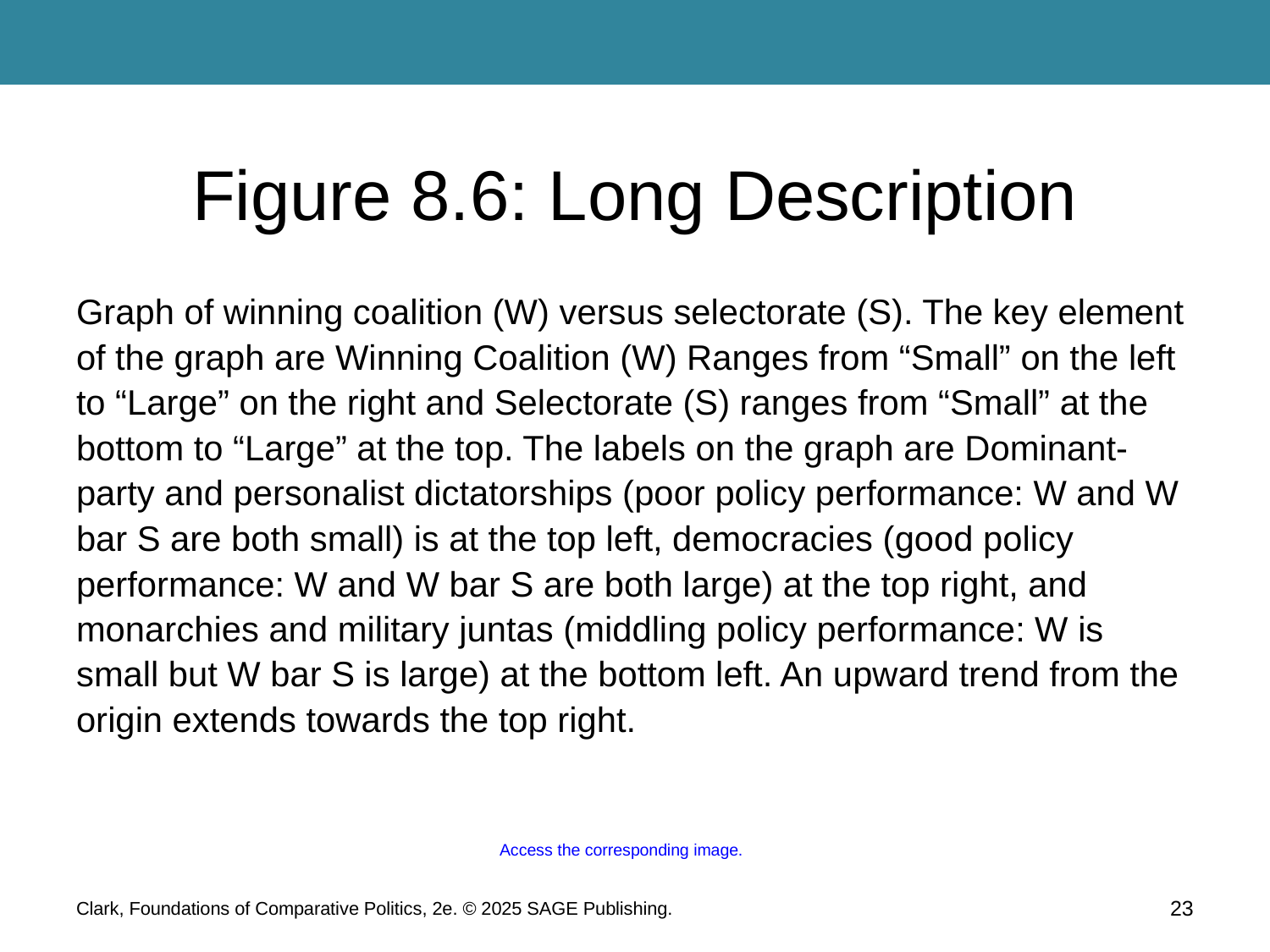

# Figure 8.6: Long Description
Graph of winning coalition (W) versus selectorate (S). The key element of the graph are Winning Coalition (W) Ranges from “Small” on the left to “Large” on the right and Selectorate (S) ranges from “Small” at the bottom to “Large” at the top. The labels on the graph are Dominant-party and personalist dictatorships (poor policy performance: W and W bar S are both small) is at the top left, democracies (good policy performance: W and W bar S are both large) at the top right, and monarchies and military juntas (middling policy performance: W is small but W bar S is large) at the bottom left. An upward trend from the origin extends towards the top right.
Access the corresponding image.
23
Clark, Foundations of Comparative Politics, 2e. © 2025 SAGE Publishing.